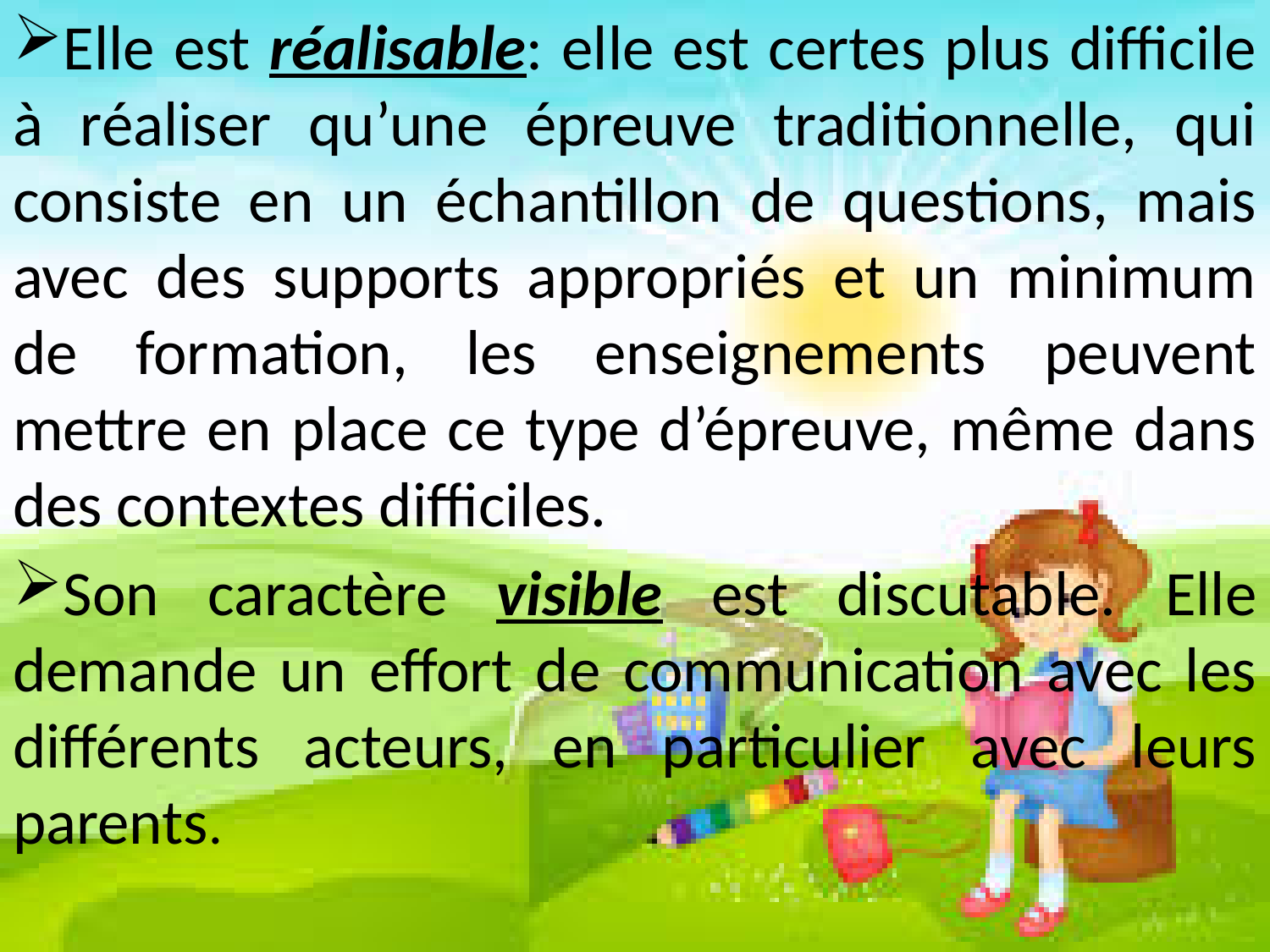

Elle est réalisable: elle est certes plus difficile à réaliser qu’une épreuve traditionnelle, qui consiste en un échantillon de questions, mais avec des supports appropriés et un minimum de formation, les enseignements peuvent mettre en place ce type d’épreuve, même dans des contextes difficiles.
Son caractère visible est discutable. Elle demande un effort de communication avec les différents acteurs, en particulier avec leurs parents.